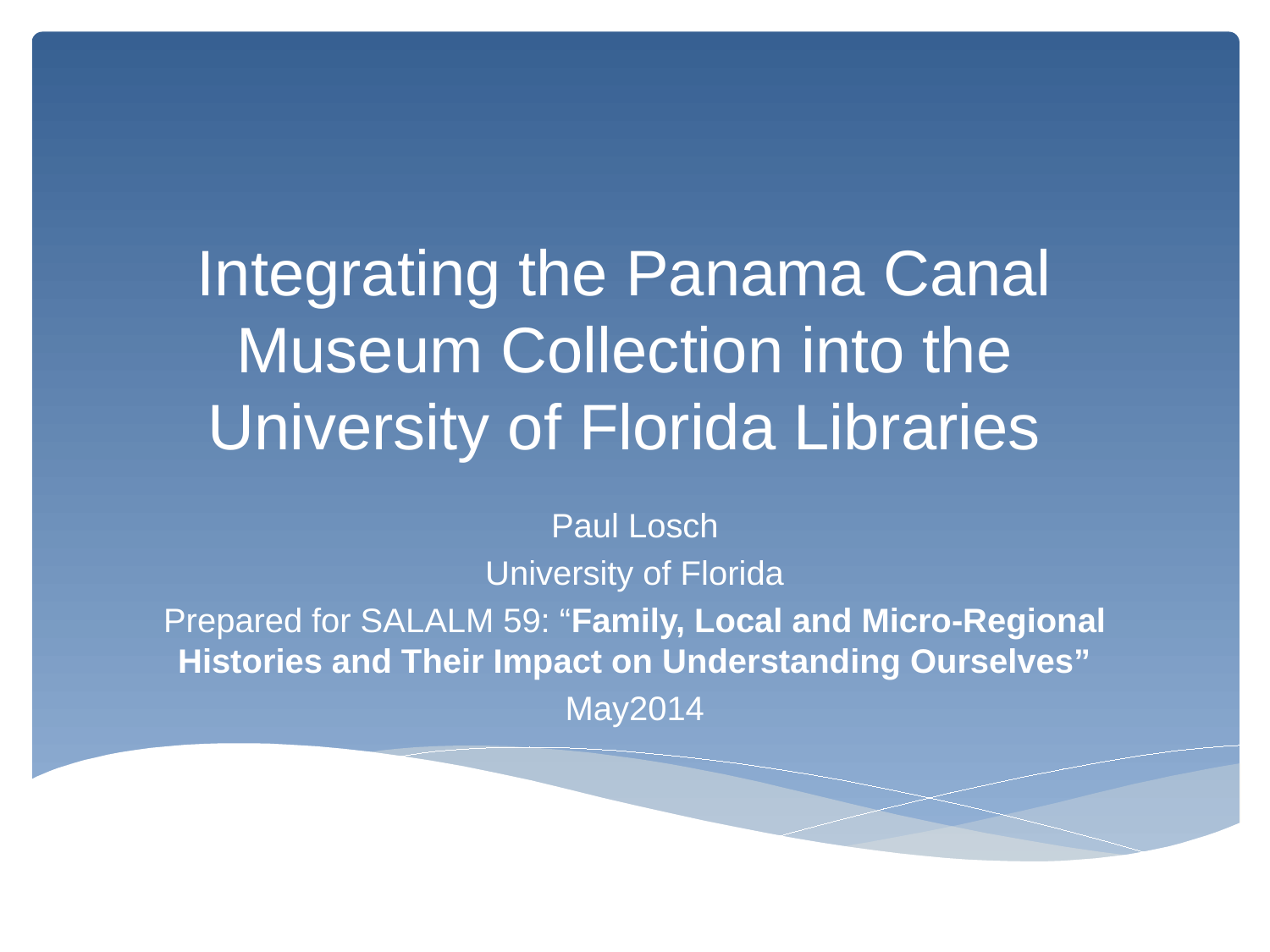

# Integrating the Panama Canal Museum Collection into the University of Florida Libraries
Paul Losch
University of Florida
Prepared for SALALM 59: “Family, Local and Micro-Regional Histories and Their Impact on Understanding Ourselves”
May2014